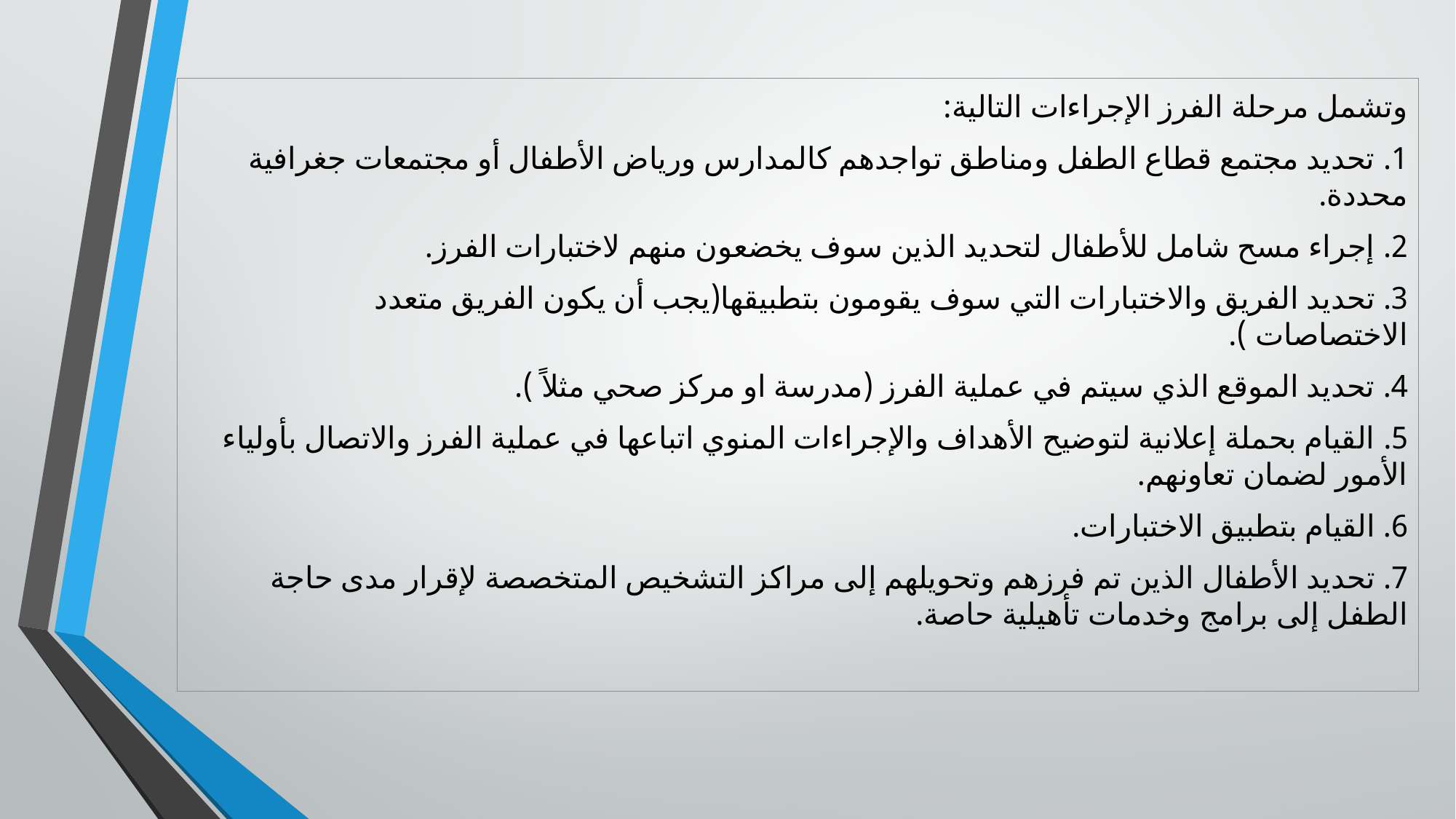

وتشمل مرحلة الفرز الإجراءات التالية:
1. تحديد مجتمع قطاع الطفل ومناطق تواجدهم كالمدارس ورياض الأطفال أو مجتمعات جغرافية محددة.
2. إجراء مسح شامل للأطفال لتحديد الذين سوف يخضعون منهم لاختبارات الفرز.
3. تحديد الفريق والاختبارات التي سوف يقومون بتطبيقها(يجب أن يكون الفريق متعدد الاختصاصات ).
4. تحديد الموقع الذي سيتم في عملية الفرز (مدرسة او مركز صحي مثلاً ).
5. القيام بحملة إعلانية لتوضيح الأهداف والإجراءات المنوي اتباعها في عملية الفرز والاتصال بأولياء الأمور لضمان تعاونهم.
6. القيام بتطبيق الاختبارات.
7. تحديد الأطفال الذين تم فرزهم وتحويلهم إلى مراكز التشخيص المتخصصة لإقرار مدى حاجة الطفل إلى برامج وخدمات تأهيلية حاصة.